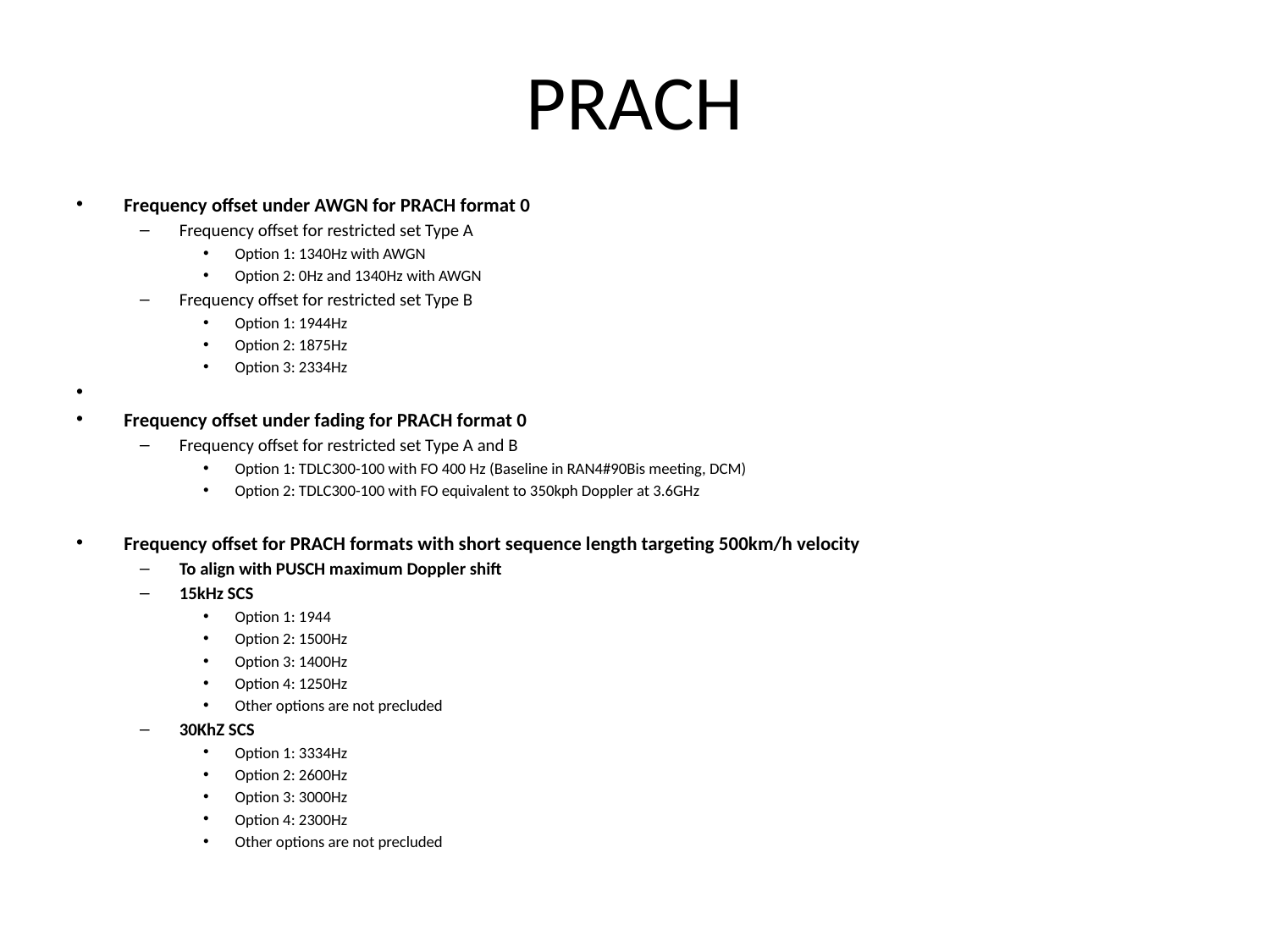

# PRACH
Frequency offset under AWGN for PRACH format 0
Frequency offset for restricted set Type A
Option 1: 1340Hz with AWGN
Option 2: 0Hz and 1340Hz with AWGN
Frequency offset for restricted set Type B
Option 1: 1944Hz
Option 2: 1875Hz
Option 3: 2334Hz

Frequency offset under fading for PRACH format 0
Frequency offset for restricted set Type A and B
Option 1: TDLC300-100 with FO 400 Hz (Baseline in RAN4#90Bis meeting, DCM)
Option 2: TDLC300-100 with FO equivalent to 350kph Doppler at 3.6GHz

Frequency offset for PRACH formats with short sequence length targeting 500km/h velocity
To align with PUSCH maximum Doppler shift
15kHz SCS
Option 1: 1944
Option 2: 1500Hz
Option 3: 1400Hz
Option 4: 1250Hz
Other options are not precluded
30KhZ SCS
Option 1: 3334Hz
Option 2: 2600Hz
Option 3: 3000Hz
Option 4: 2300Hz
Other options are not precluded